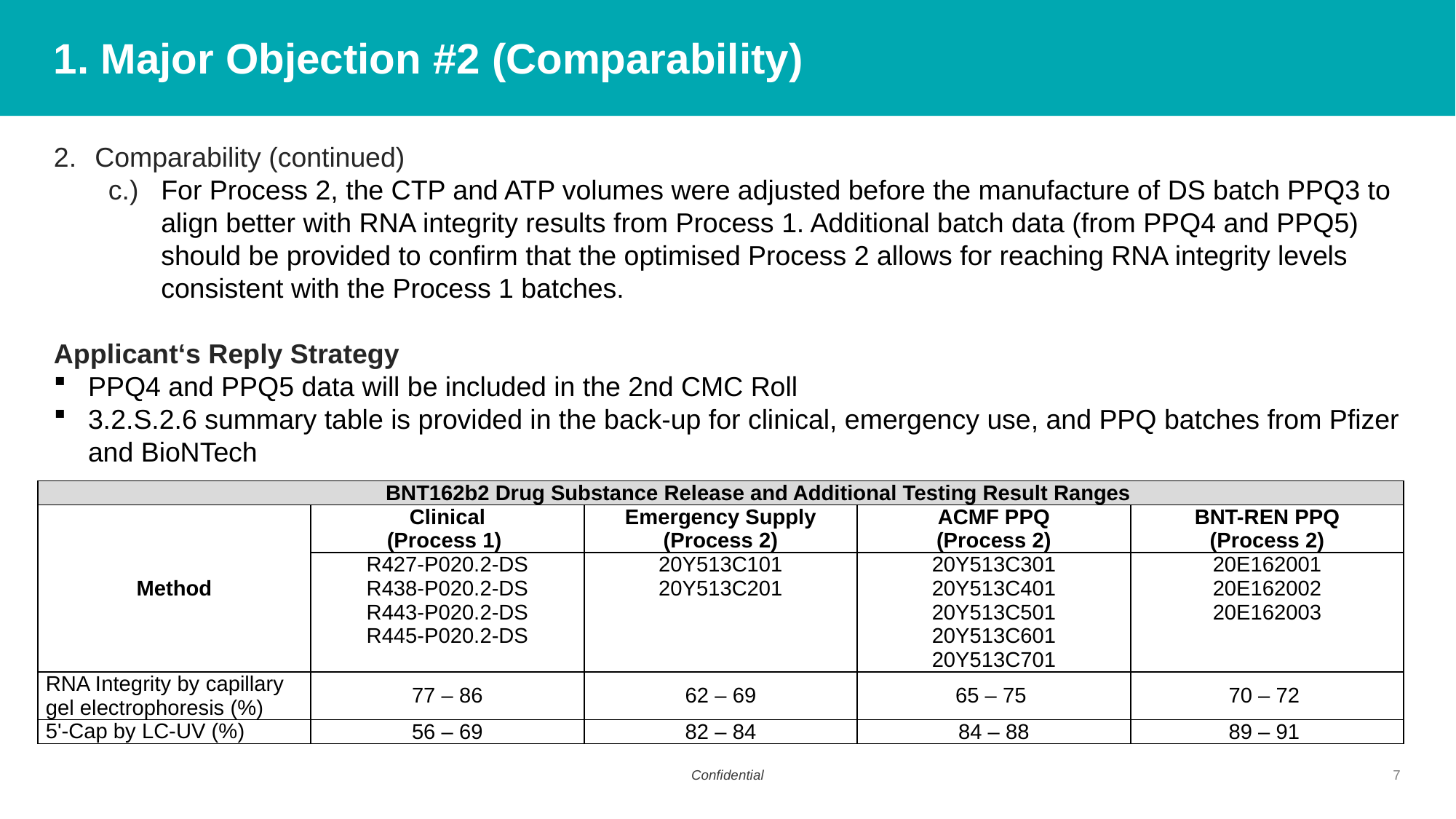

# 1. Major Objection #2 (Comparability)
Comparability (continued)
c.) 	For Process 2, the CTP and ATP volumes were adjusted before the manufacture of DS batch PPQ3 to align better with RNA integrity results from Process 1. Additional batch data (from PPQ4 and PPQ5) should be provided to confirm that the optimised Process 2 allows for reaching RNA integrity levels consistent with the Process 1 batches.

Applicant‘s Reply Strategy
PPQ4 and PPQ5 data will be included in the 2nd CMC Roll
3.2.S.2.6 summary table is provided in the back-up for clinical, emergency use, and PPQ batches from Pfizer and BioNTech

| BNT162b2 Drug Substance Release and Additional Testing Result Ranges |  |  |  |  |
| --- | --- | --- | --- | --- |
| Method | Clinical (Process 1) | Emergency Supply (Process 2) | ACMF PPQ (Process 2) | BNT-REN PPQ (Process 2) |
|  | R427-P020.2-DS R438-P020.2-DS R443-P020.2-DS R445-P020.2-DS | 20Y513C101 20Y513C201 | 20Y513C301 20Y513C401 20Y513C501 20Y513C601 20Y513C701 | 20E162001 20E162002 20E162003 |
| RNA Integrity by capillary gel electrophoresis (%) | 77 – 86 | 62 – 69 | 65 – 75 | 70 – 72 |
| 5'-Cap by LC‑UV (%) | 56 – 69 | 82 – 84 | 84 – 88 | 89 – 91 |